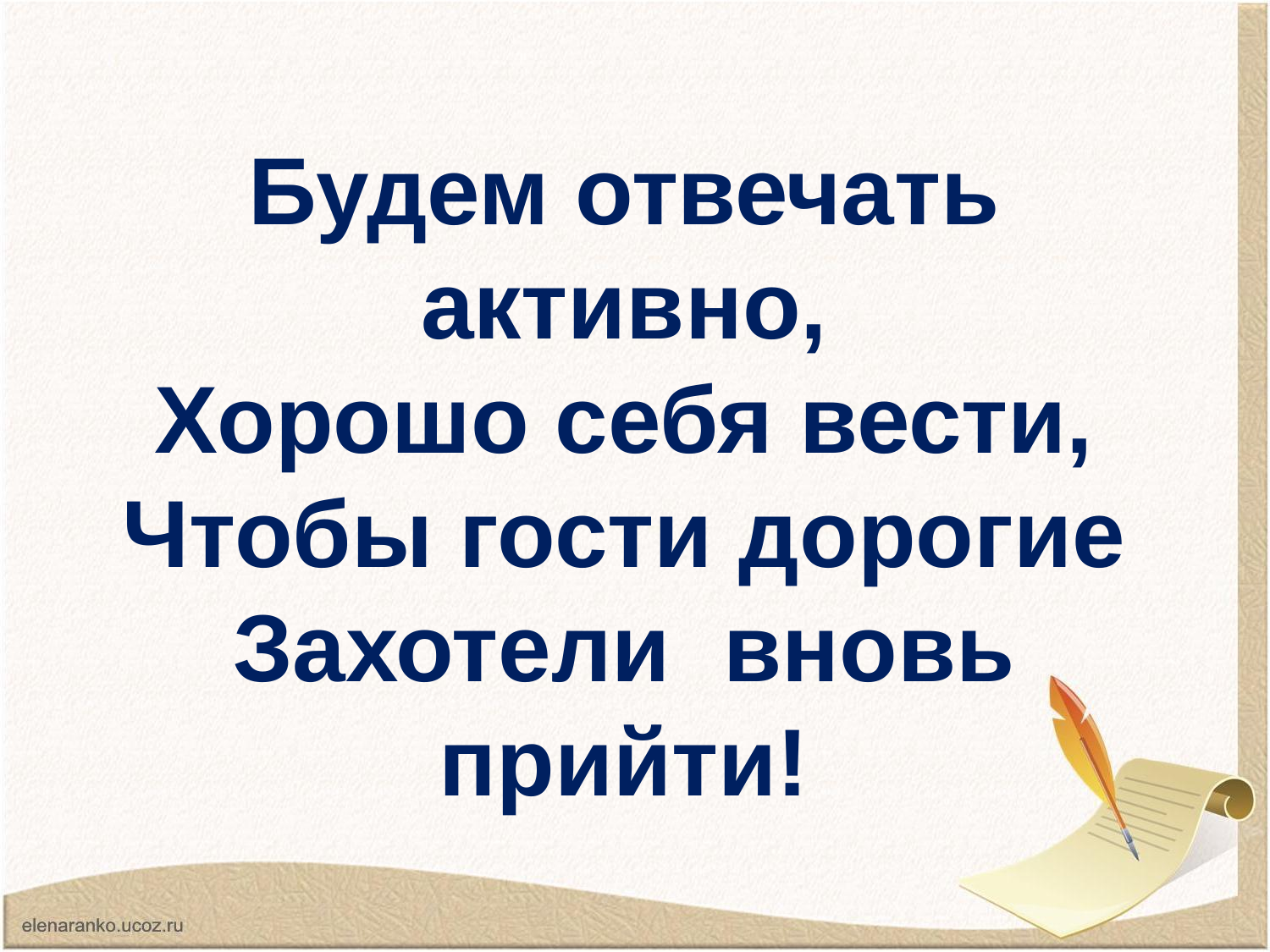

Будем отвечать активно,
Хорошо себя вести,
Чтобы гости дорогие
Захотели  вновь прийти!